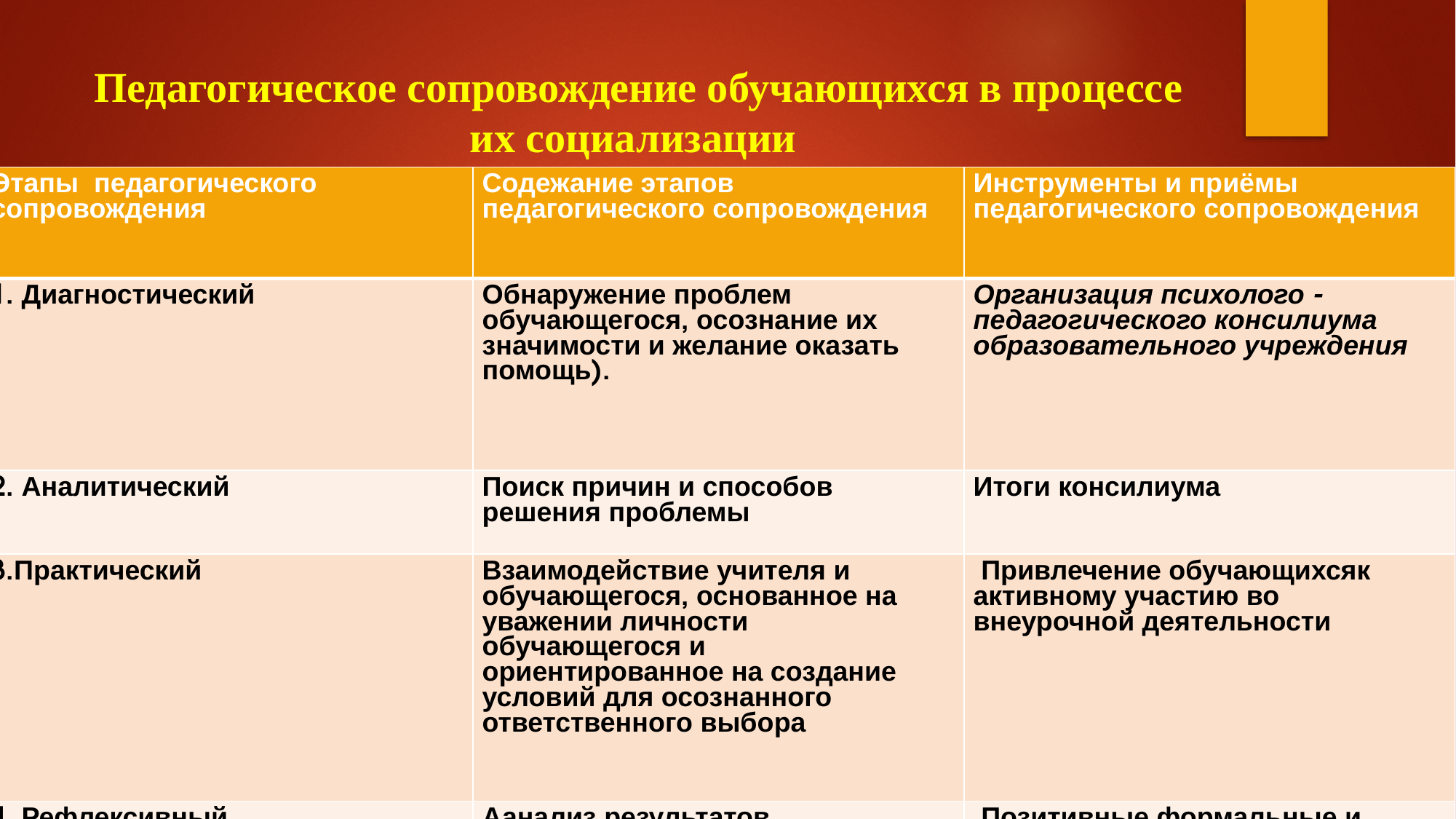

# Педагогическое сопровождение обучающихся в процессе их социализации
| Этапы педагогического сопровождения | Содежание этапов педагогического сопровождения | Инструменты и приёмы педагогического сопровождения |
| --- | --- | --- |
| 1. Диагностический | Обнаружение проблем обучающегося, осознание их значимости и желание оказать помощь). | Организация психолого -педагогического консилиума образовательного учреждения |
| 2. Аналитический | Поиск причин и способов решения проблемы | Итоги консилиума |
| 3.Практический | Взаимодействие учителя и обучающегося, основанное на уважении личности обучающегося и ориентированное на создание условий для осознанного ответственного выбора | Привлечение обучающихсяк активному участию во внеурочной деятельности |
| 4. Рефлексивный | Аанализ результатов | Позитивные формальные и неформальные санкции |